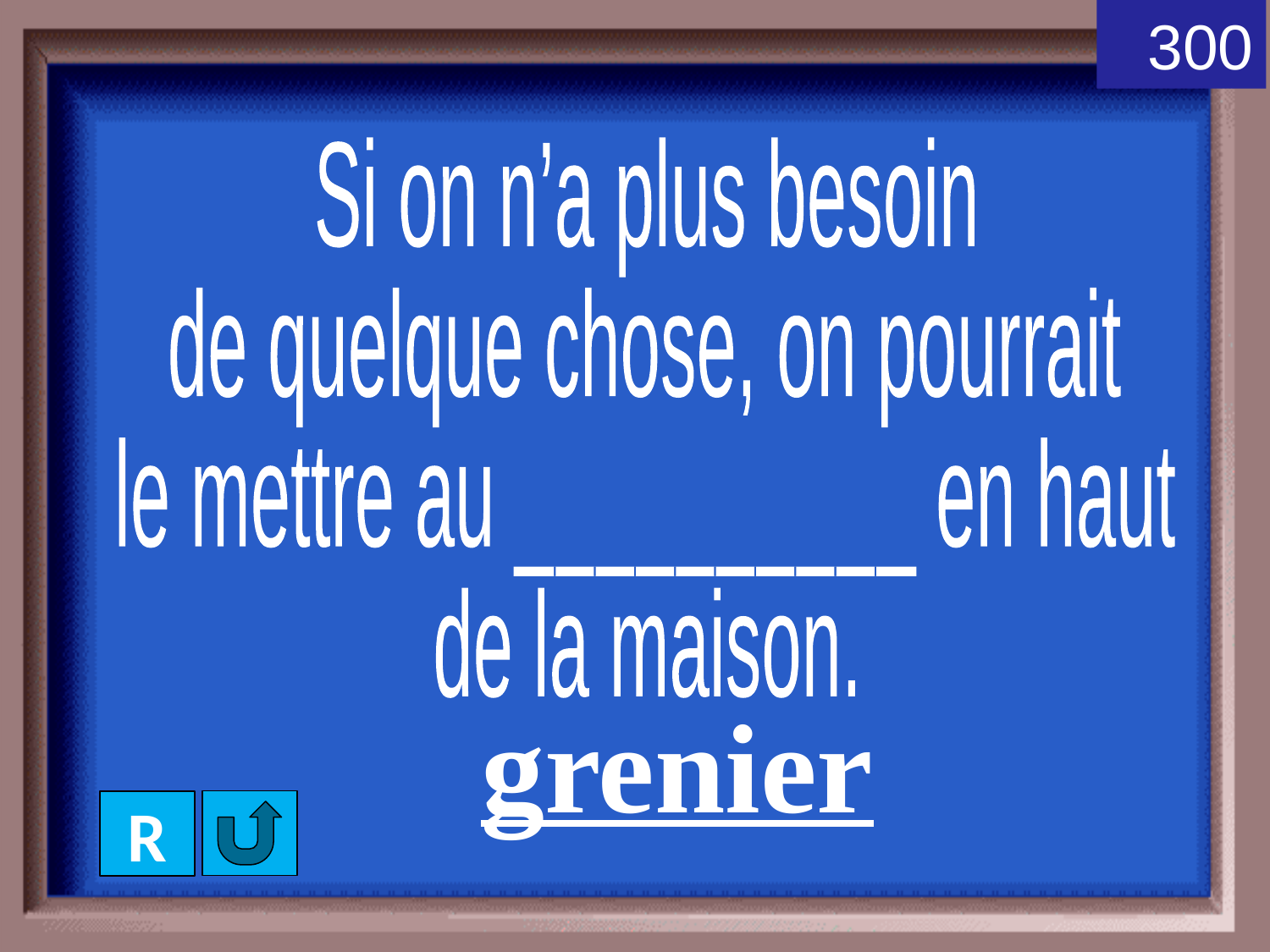

300
Si on n’a plus besoin
de quelque chose, on pourrait
le mettre au __________ en haut
de la maison.
grenier

R